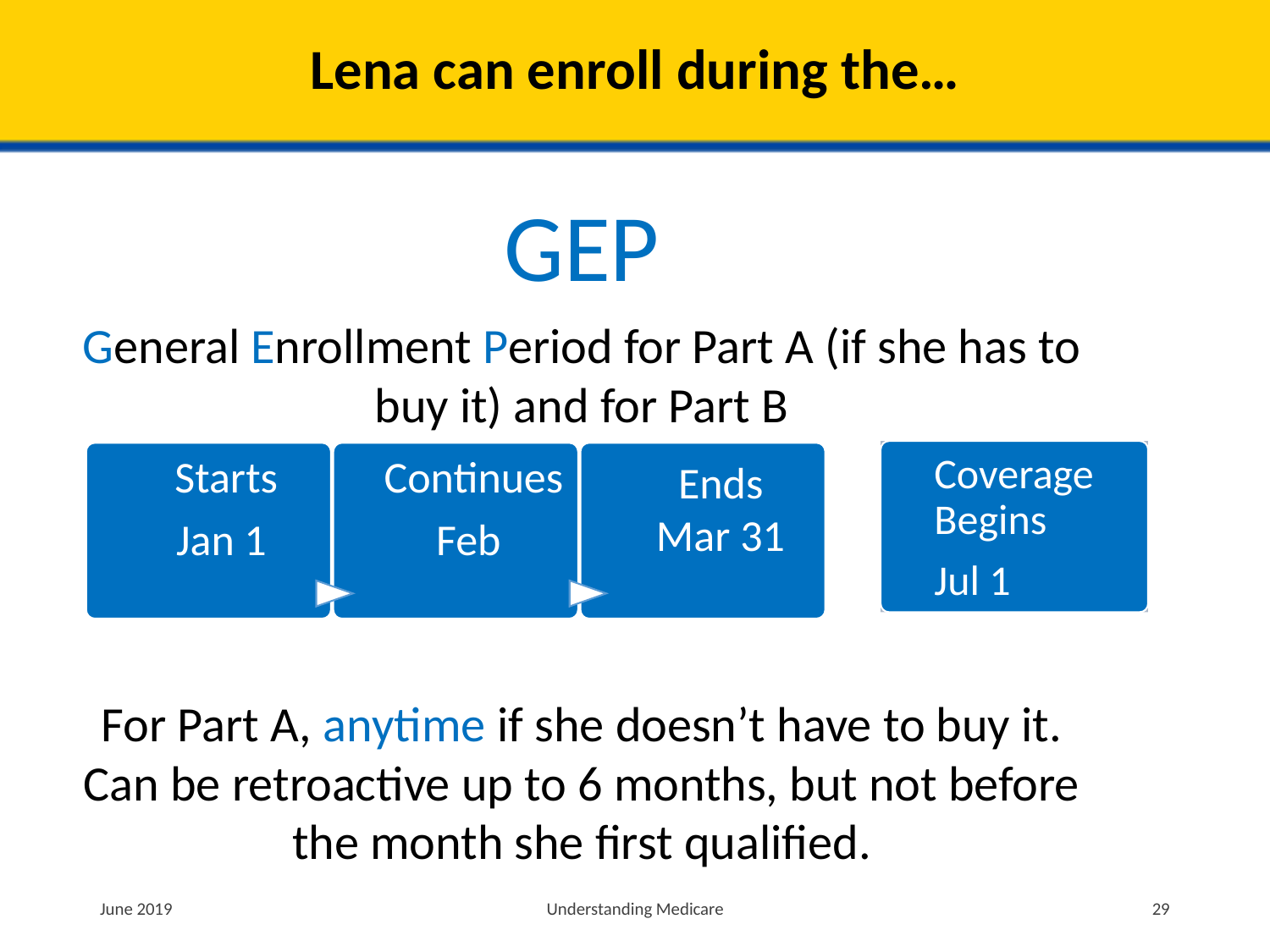

# Lena can enroll during the…
GEP
General Enrollment Period for Part A (if she has to buy it) and for Part B

For Part A, anytime if she doesn’t have to buy it. Can be retroactive up to 6 months, but not before the month she first qualified.

Coverage Begins
Jul 1

Starts
Jan 1
Continues
Feb
Ends
Mar 31

June 2019
Understanding Medicare
29